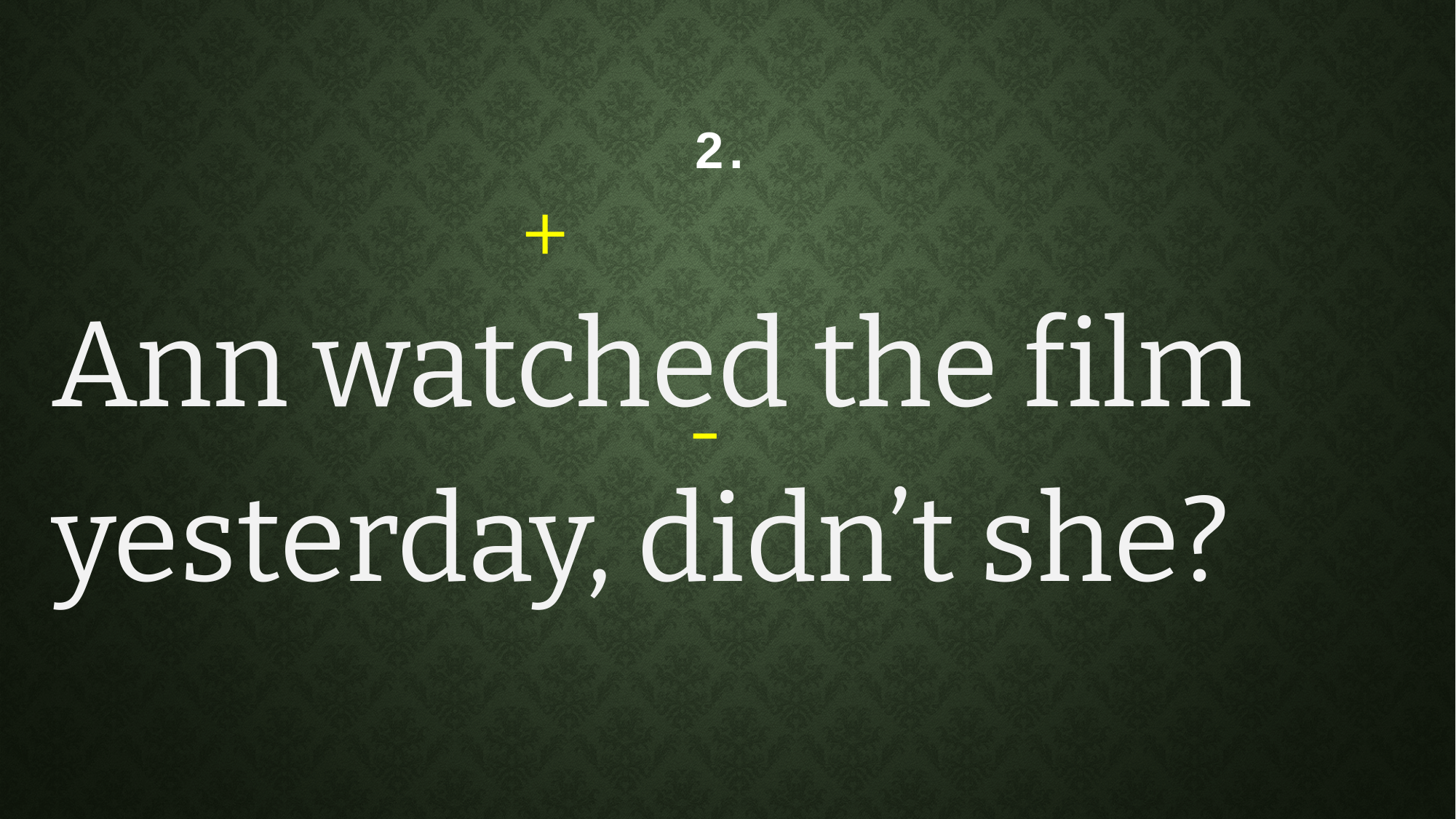

# 2.
+
Ann watched the film yesterday, didn’t she?
-